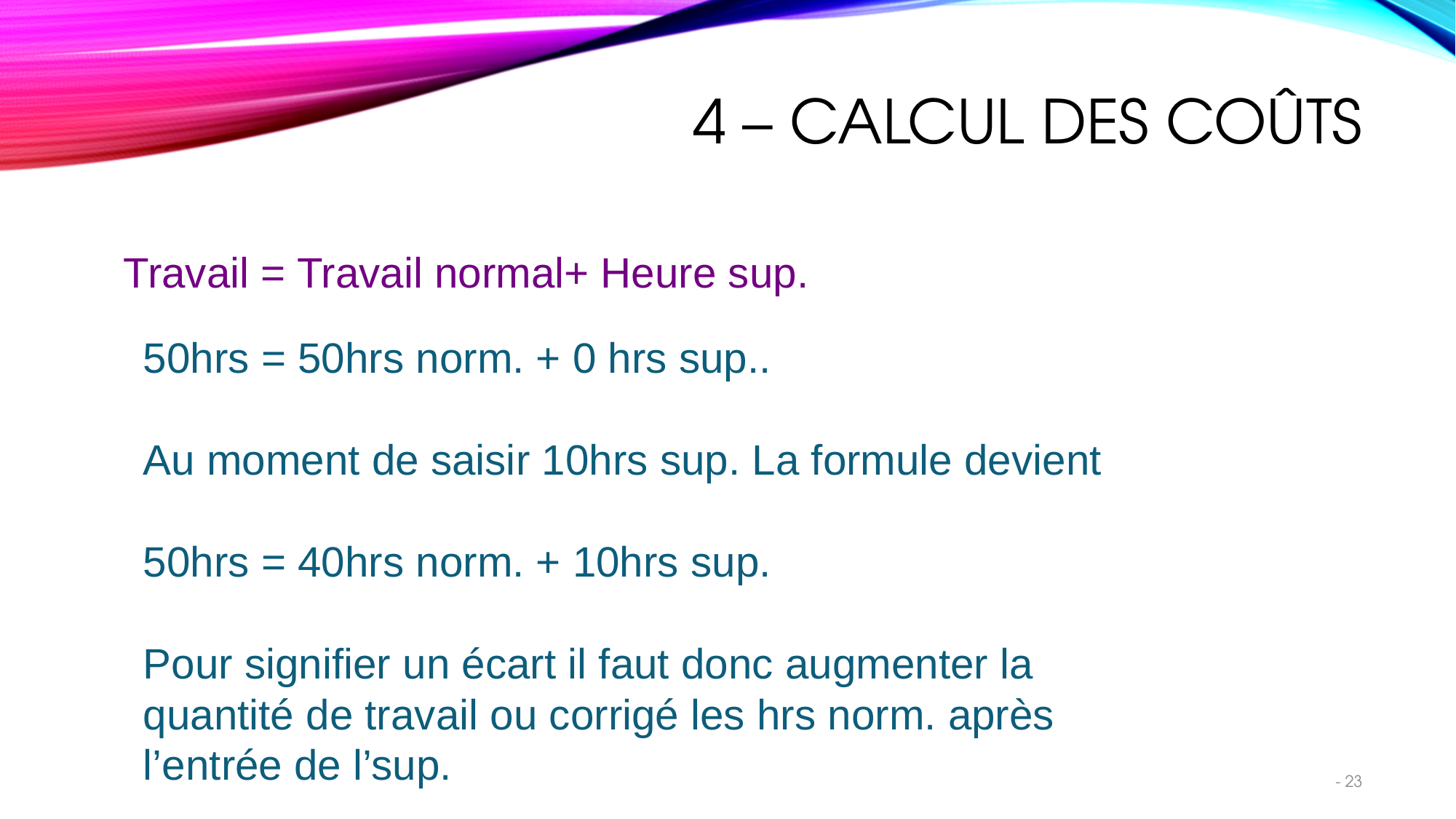

# 4 – Calcul des coûts
Travail = Travail normal+ Heure sup.
50hrs = 50hrs norm. + 0 hrs sup..

Au moment de saisir 10hrs sup. La formule devient

50hrs = 40hrs norm. + 10hrs sup.

Pour signifier un écart il faut donc augmenter la quantité de travail ou corrigé les hrs norm. après l’entrée de l’sup.
23